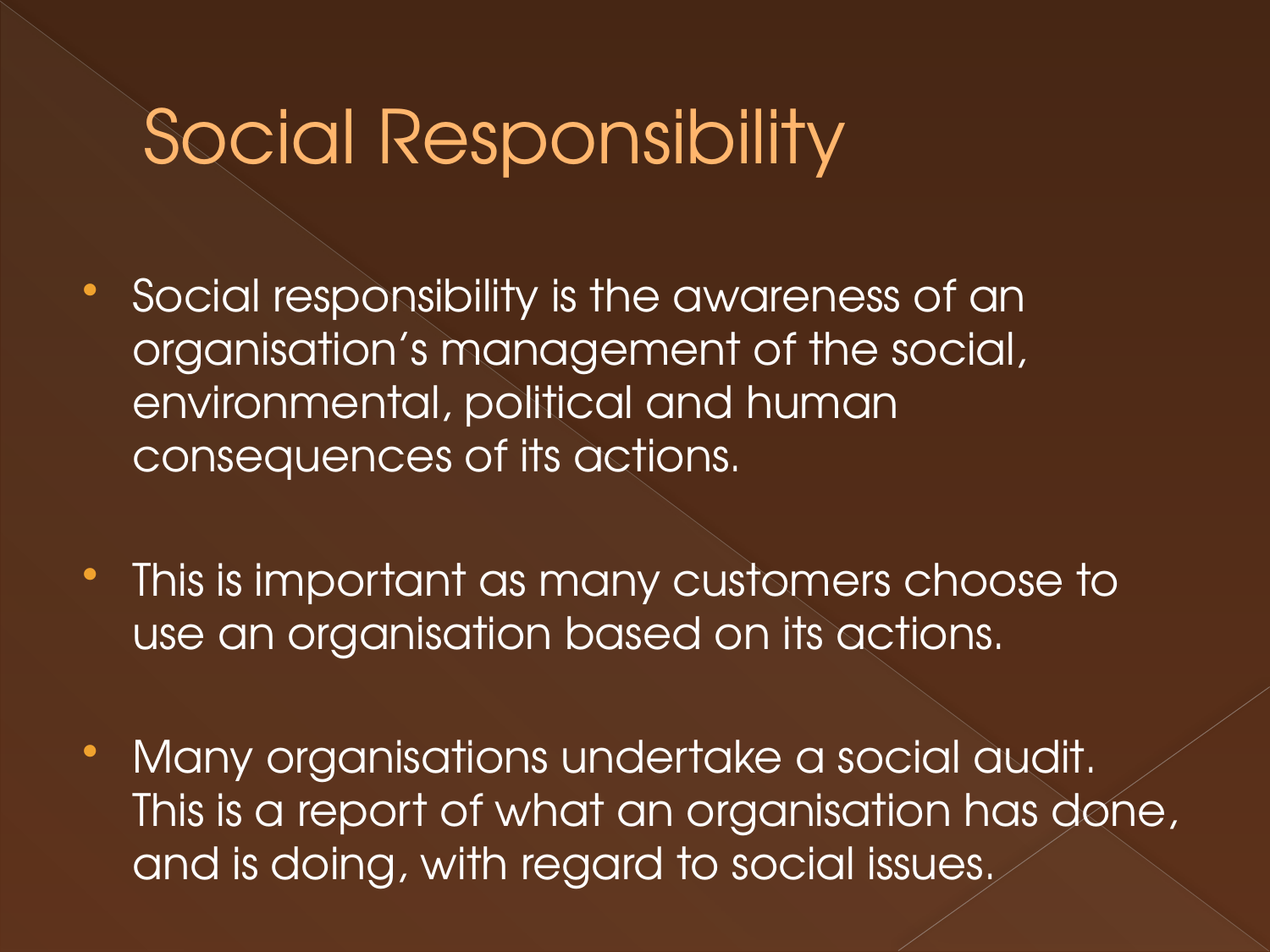

# Social Responsibility
Social responsibility is the awareness of an organisation’s management of the social, environmental, political and human consequences of its actions.

This is important as many customers choose to use an organisation based on its actions.

Many organisations undertake a social audit.  This is a report of what an organisation has done, and is doing, with regard to social issues.